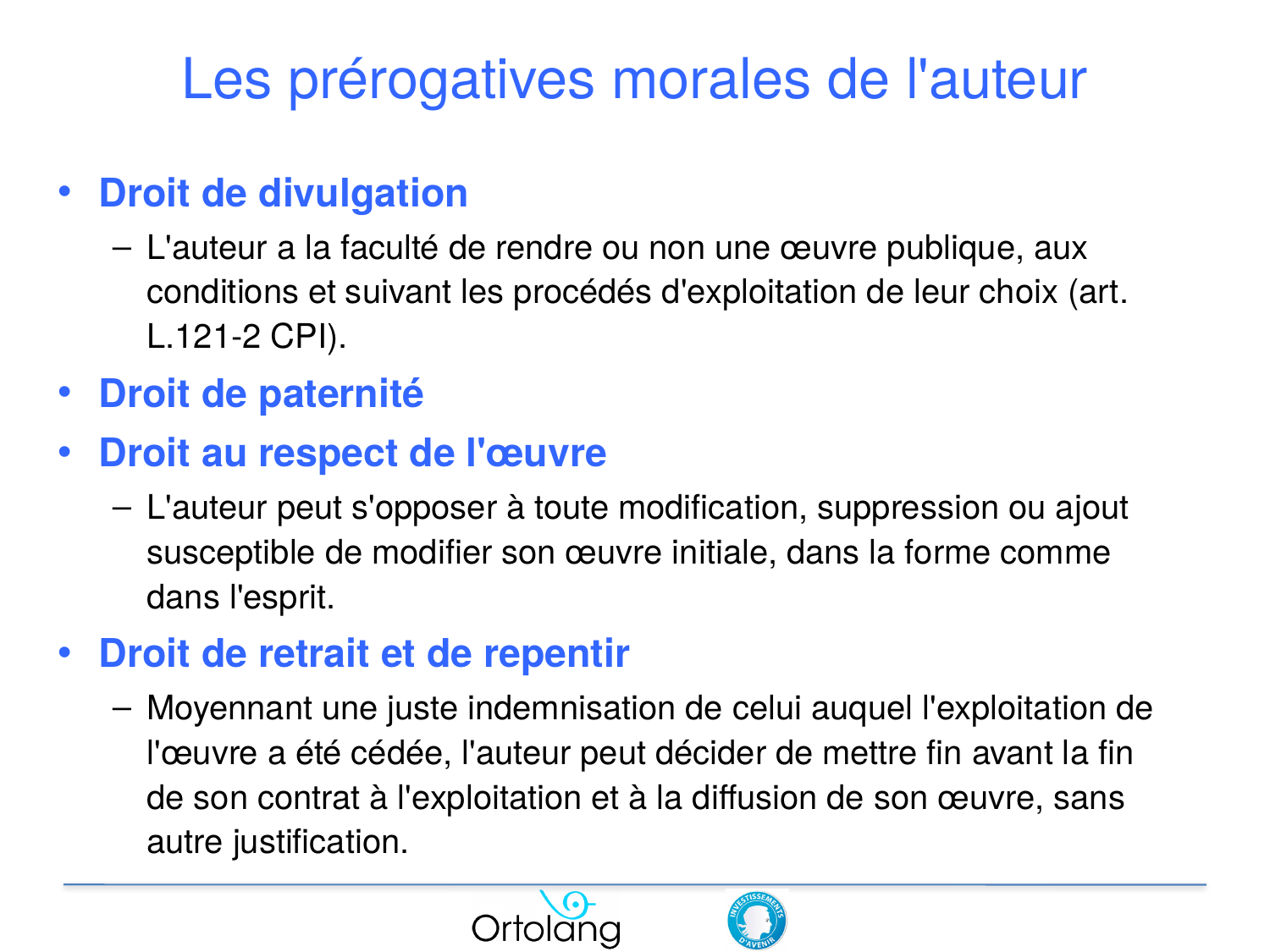

# Les prérogatives morales de l'auteur
Droit de divulgation
L'auteur a la faculté de rendre ou non une œuvre publique, aux conditions et suivant les procédés d'exploitation de leur choix (art. L.121-2 CPI).
Droit de paternité
Droit au respect de l'œuvre
L'auteur peut s'opposer à toute modification, suppression ou ajout susceptible de modifier son œuvre initiale, dans la forme comme dans l'esprit.
Droit de retrait et de repentir
Moyennant une juste indemnisation de celui auquel l'exploitation de l'œuvre a été cédée, l'auteur peut décider de mettre fin avant la fin de son contrat à l'exploitation et à la diffusion de son œuvre, sans autre justification.